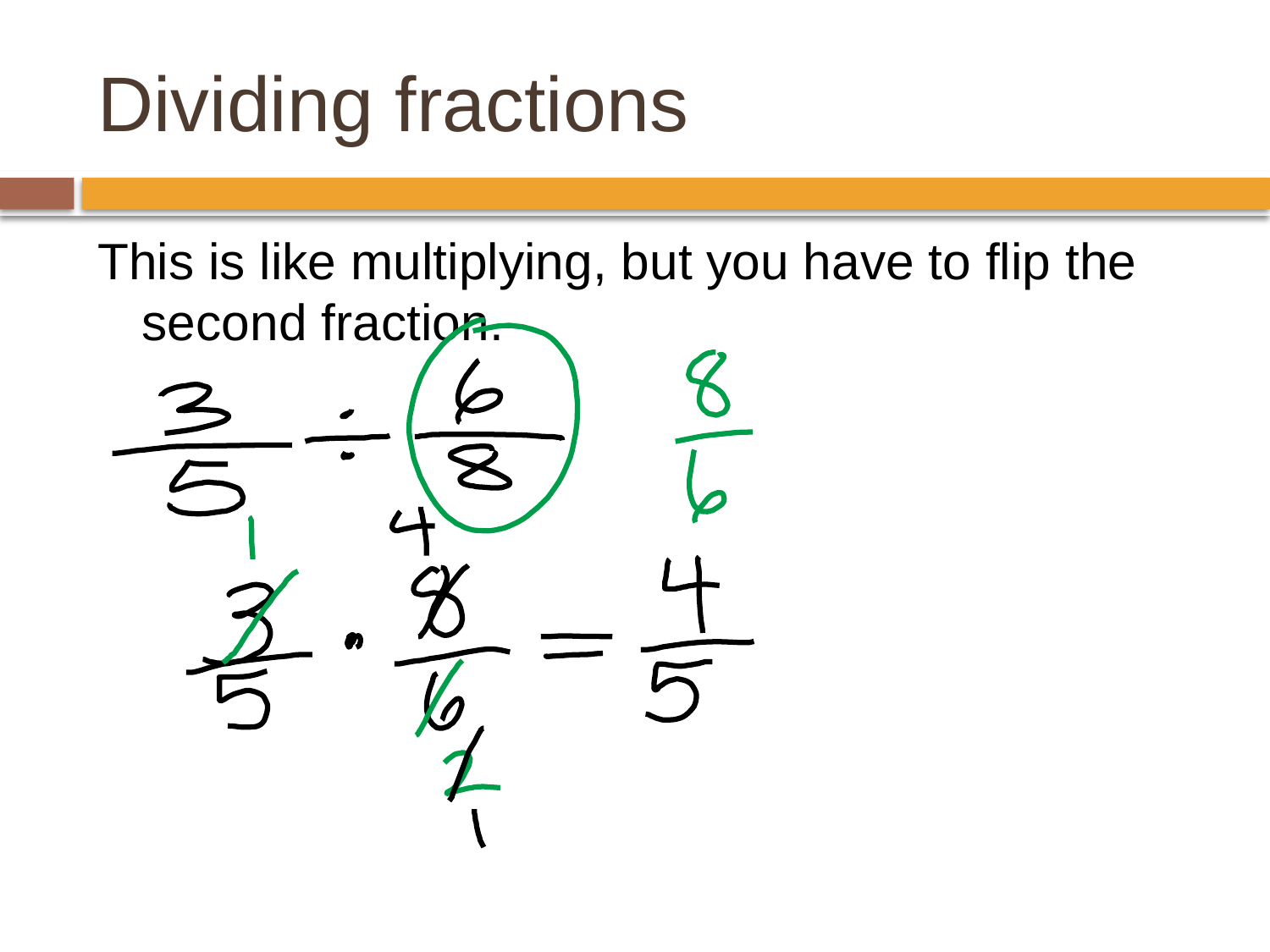

# Dividing fractions
This is like multiplying, but you have to flip the second fraction.